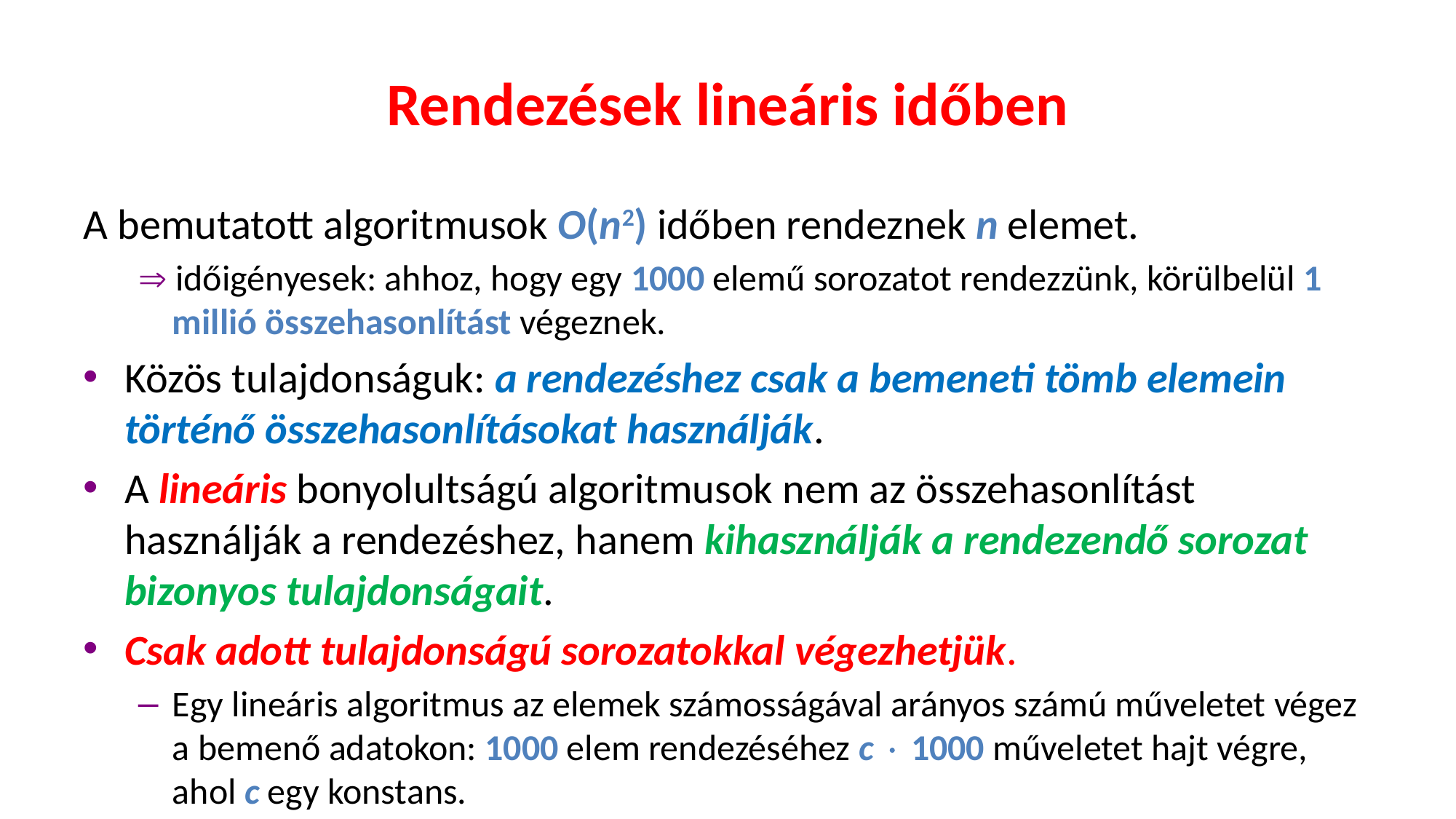

# Rendezések lineáris időben
A bemutatott algoritmusok O(n2) időben rendeznek n elemet.
⇒ időigényesek: ahhoz, hogy egy 1000 elemű sorozatot rendezzünk, körülbelül 1 millió összehasonlítást végeznek.
Közös tulajdonságuk: a rendezéshez csak a bemeneti tömb elemein történő összehasonlításokat használják.
A lineáris bonyolultságú algoritmusok nem az összehasonlítást használják a rendezéshez, hanem kihasználják a rendezendő sorozat bizonyos tulajdonságait.
Csak adott tulajdonságú sorozatokkal végezhetjük.
Egy lineáris algoritmus az elemek számosságával arányos számú műveletet végez a bemenő adatokon: 1000 elem rendezéséhez c ⋅ 1000 műveletet hajt végre, ahol c egy konstans.